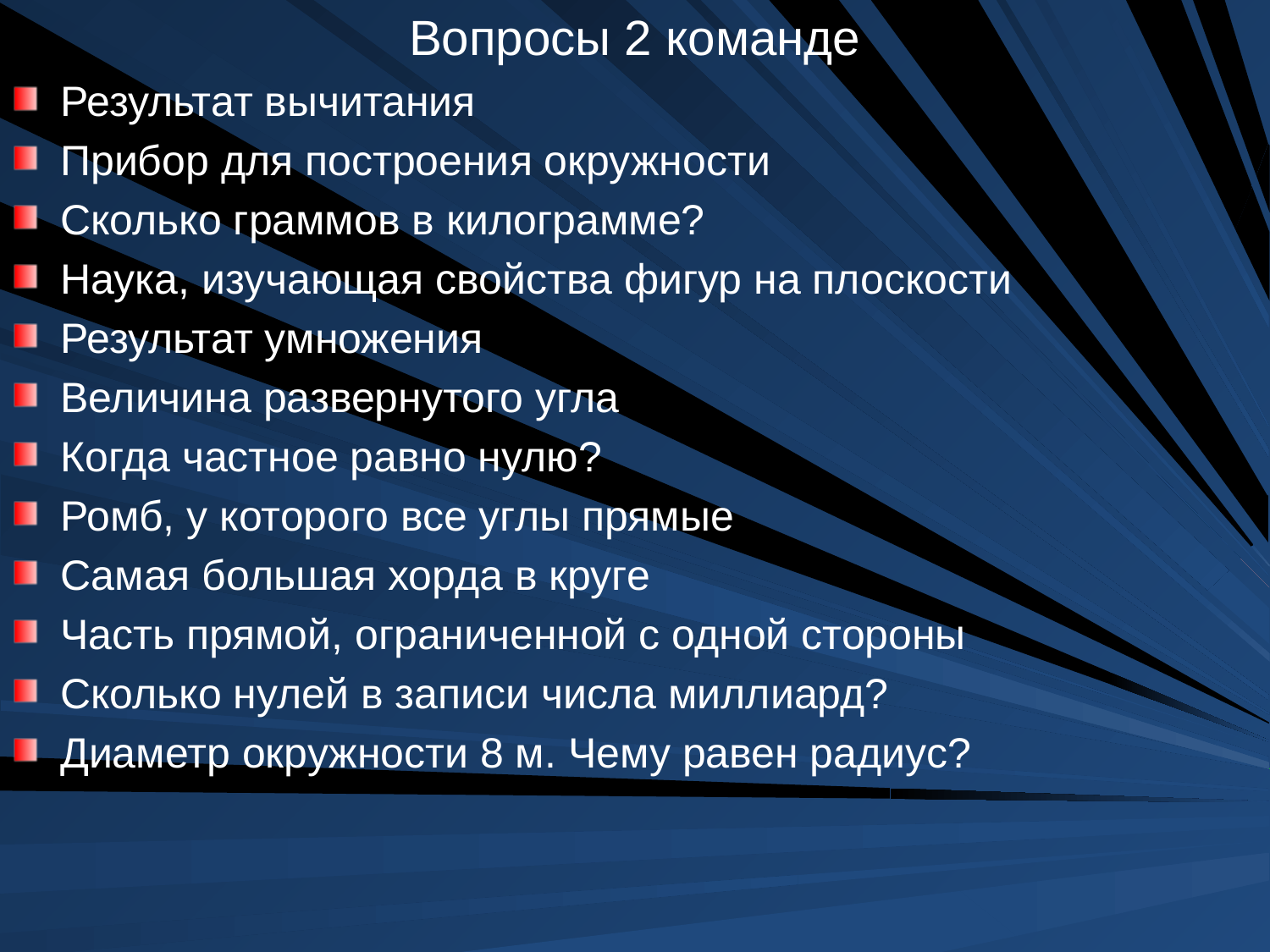

Вопросы 2 команде
Результат вычитания
Прибор для построения окружности
Сколько граммов в килограмме?
Наука, изучающая свойства фигур на плоскости
Результат умножения
Величина развернутого угла
Когда частное равно нулю?
Ромб, у которого все углы прямые
Самая большая хорда в круге
Часть прямой, ограниченной с одной стороны
Сколько нулей в записи числа миллиард?
Диаметр окружности 8 м. Чему равен радиус?